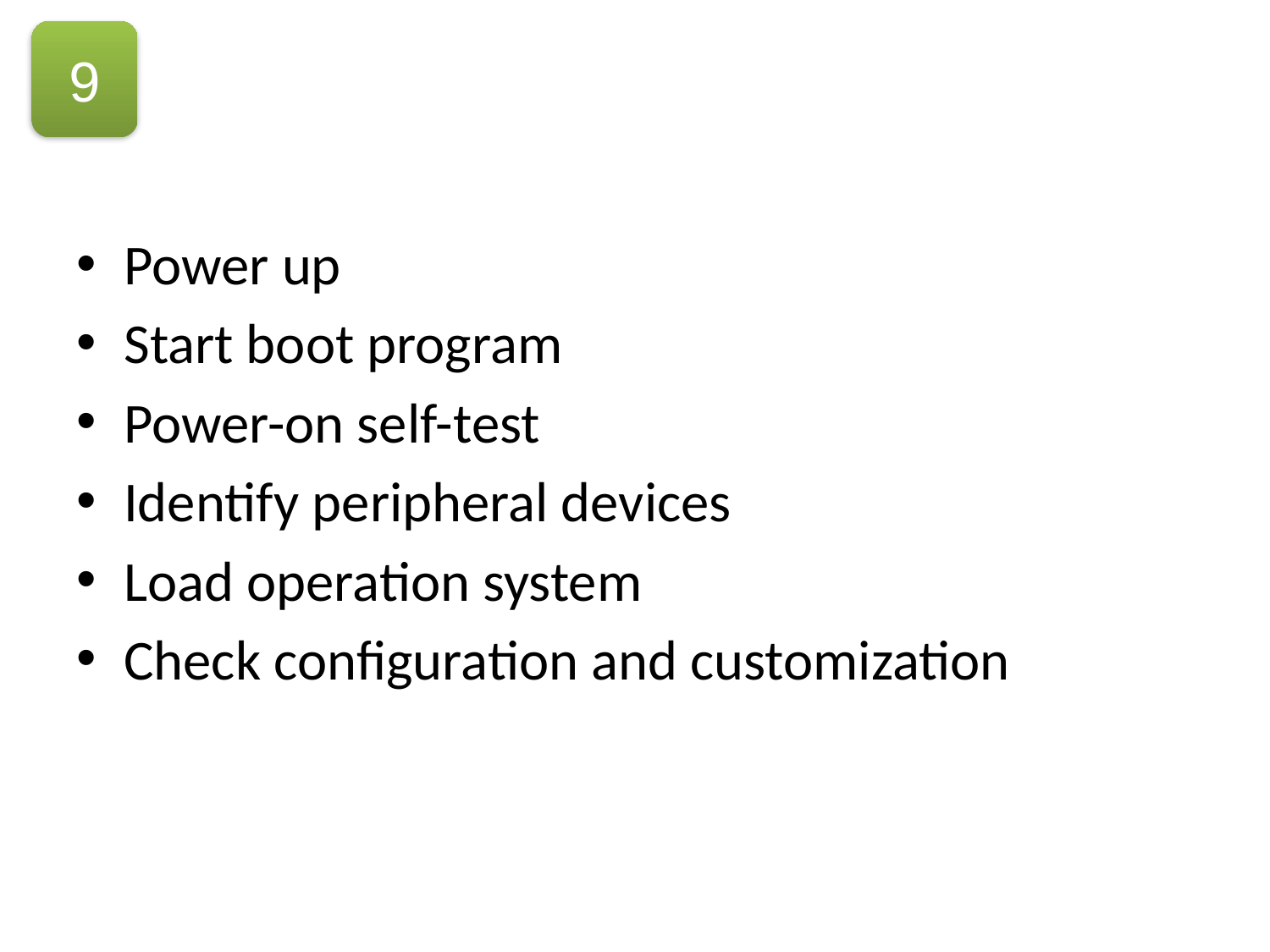

9
Power up
Start boot program
Power-on self-test
Identify peripheral devices
Load operation system
Check configuration and customization